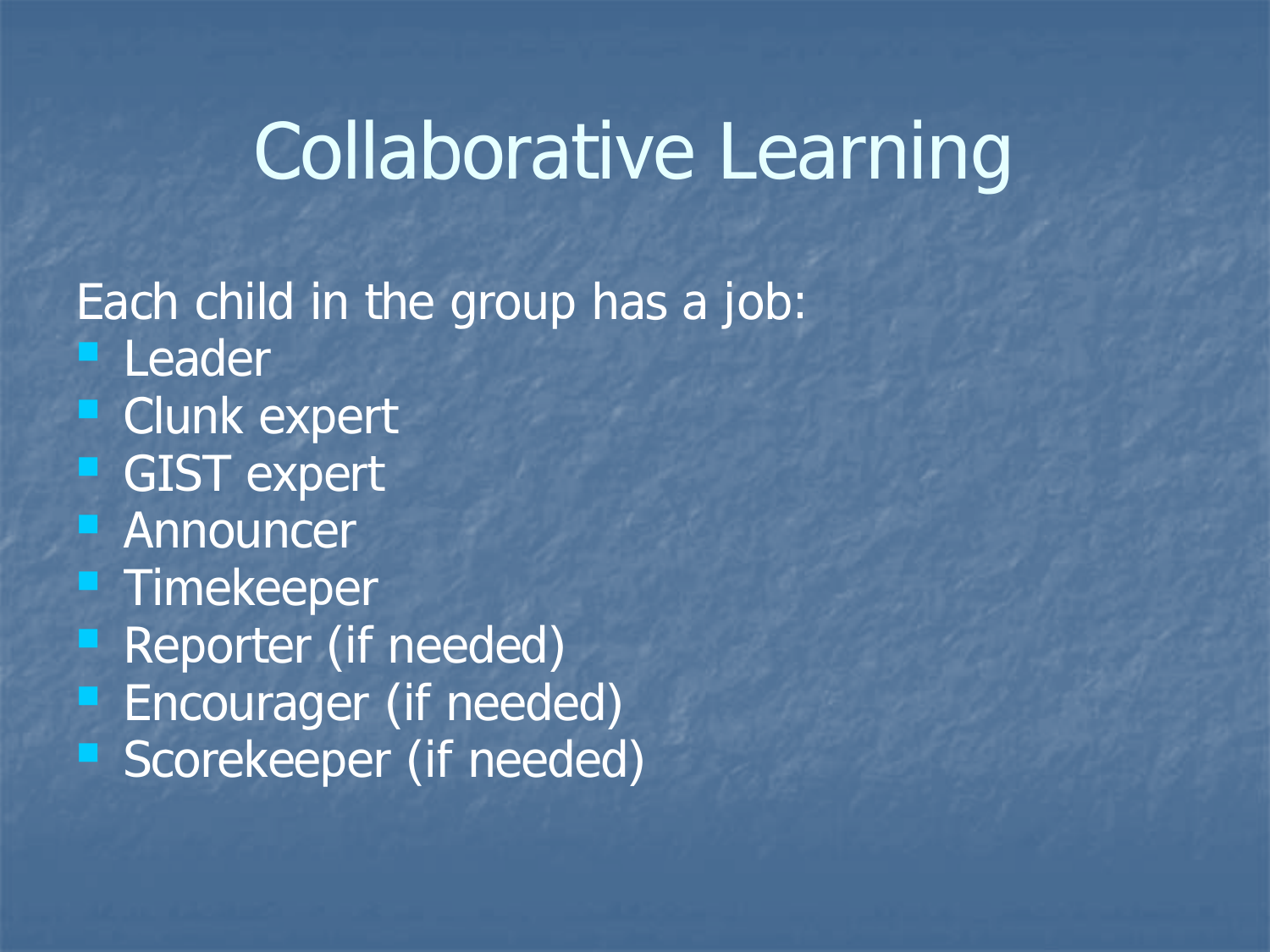

# Collaborative Learning
Each child in the group has a job:
Leader
Clunk expert
GIST expert
Announcer
Timekeeper
Reporter (if needed)
Encourager (if needed)
Scorekeeper (if needed)